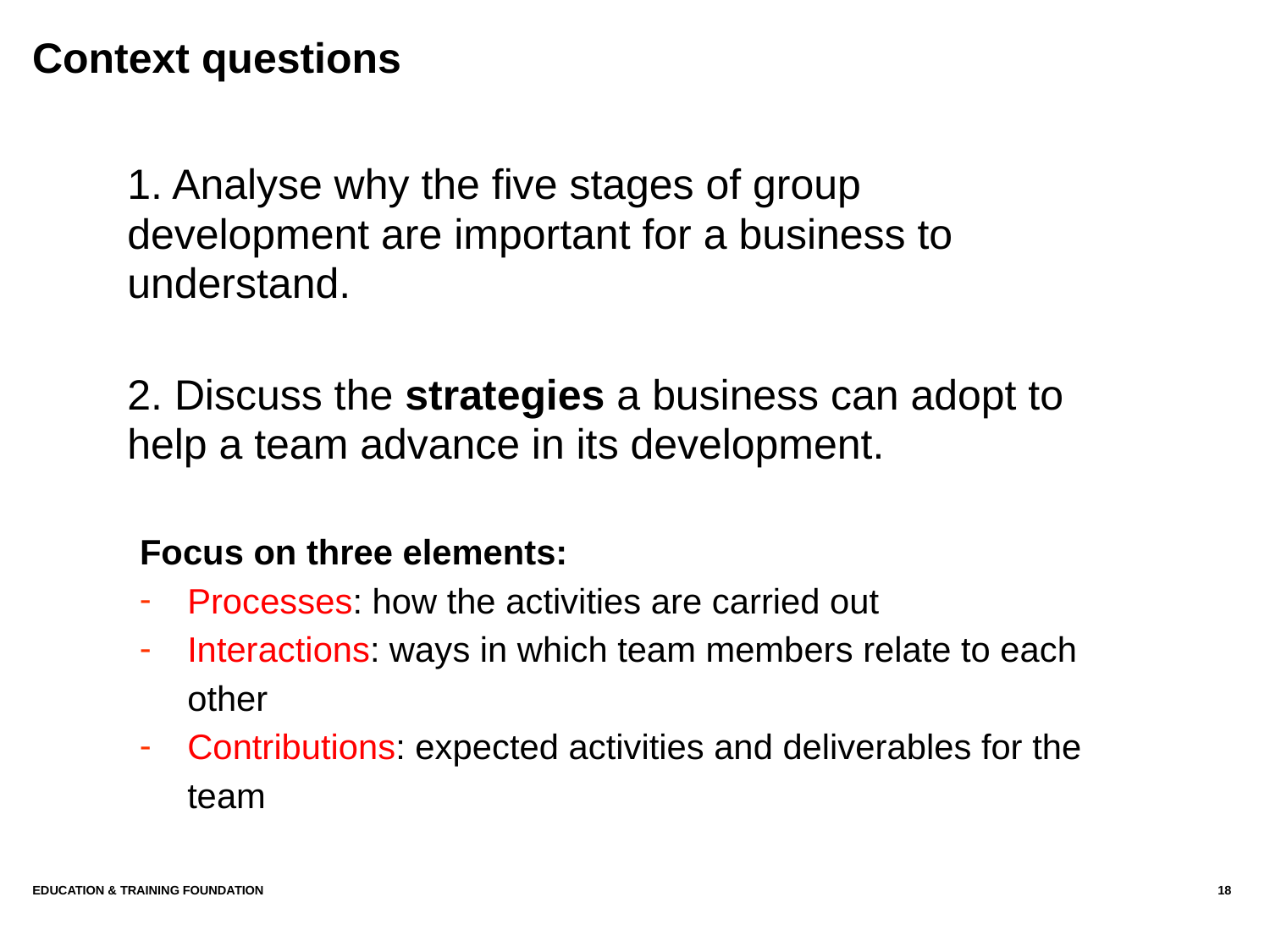

# Context questions
1. Analyse why the five stages of group development are important for a business to understand.

2. Discuss the strategies a business can adopt to help a team advance in its development.

Focus on three elements:
Processes: how the activities are carried out
Interactions: ways in which team members relate to each other
Contributions: expected activities and deliverables for the team

Education & Training Foundation
18